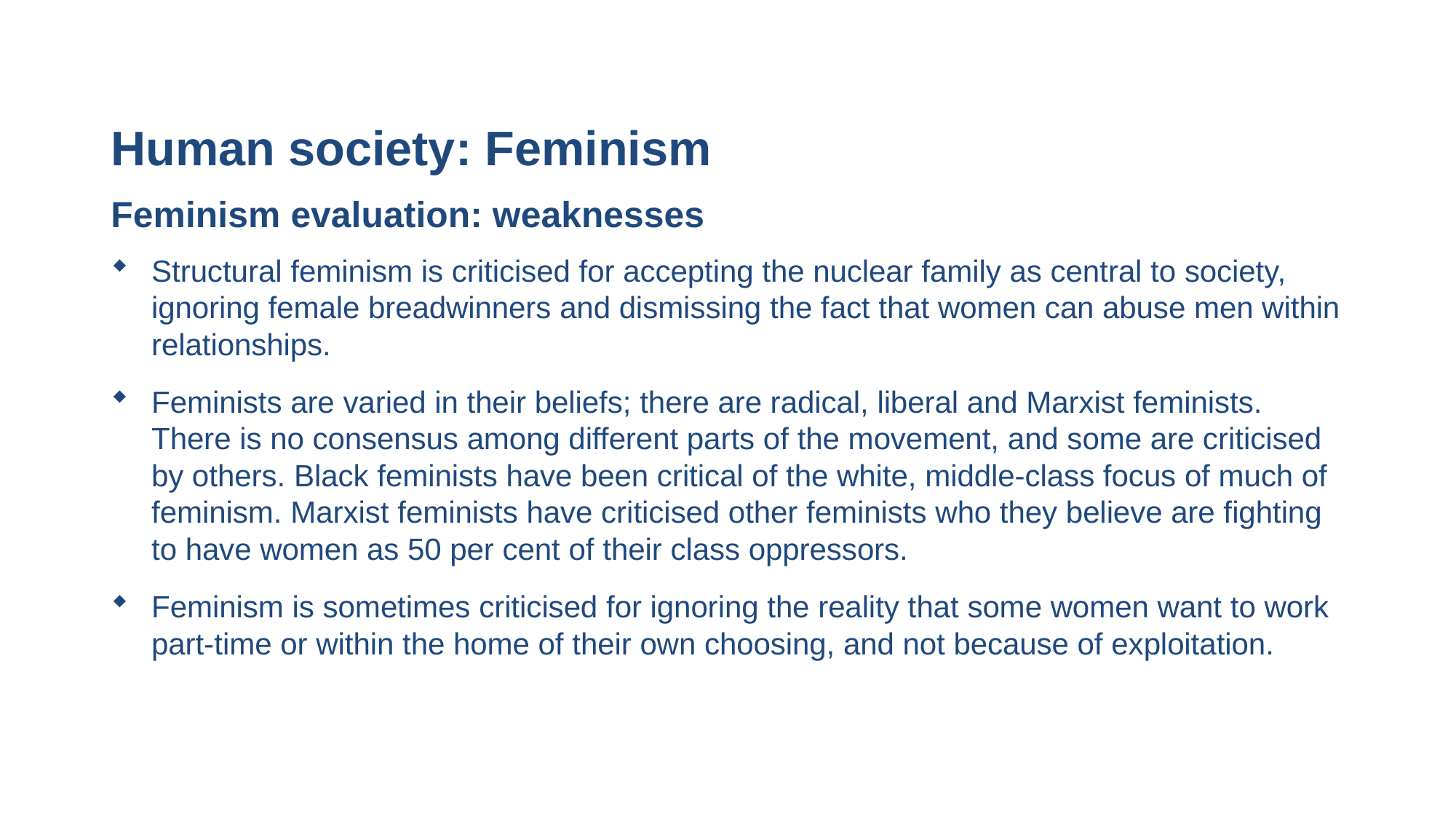

# Human society: Feminism
Feminism evaluation: weaknesses
Structural feminism is criticised for accepting the nuclear family as central to society, ignoring female breadwinners and dismissing the fact that women can abuse men within relationships.
Feminists are varied in their beliefs; there are radical, liberal and Marxist feminists. There is no consensus among different parts of the movement, and some are criticised by others. Black feminists have been critical of the white, middle-class focus of much of feminism. Marxist feminists have criticised other feminists who they believe are fighting to have women as 50 per cent of their class oppressors.
Feminism is sometimes criticised for ignoring the reality that some women want to work part-time or within the home of their own choosing, and not because of exploitation.